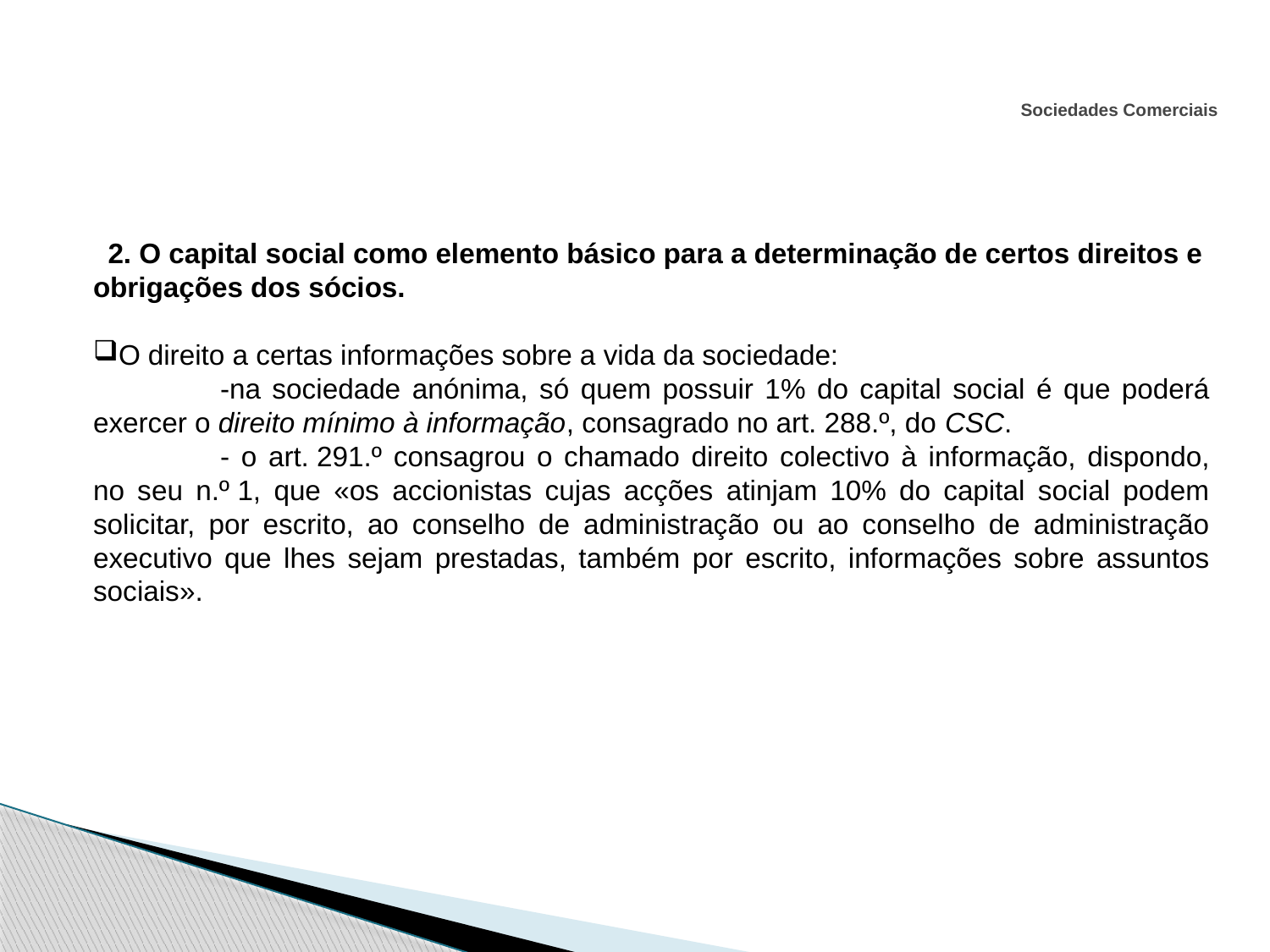

# Sociedades Comerciais
  2. O capital social como elemento básico para a determinação de certos direitos e obrigações dos sócios.

O direito a certas informações sobre a vida da sociedade:
	-na sociedade anónima, só quem possuir 1% do capital social é que poderá exercer o direito mínimo à informação, consagrado no art. 288.º, do CSC.
	- o art. 291.º consagrou o chamado direito colectivo à informação, dispondo, no seu n.º 1, que «os accionistas cujas acções atinjam 10% do capital social podem solicitar, por escrito, ao conselho de administração ou ao conselho de administração executivo que lhes sejam prestadas, também por escrito, informações sobre assuntos sociais».